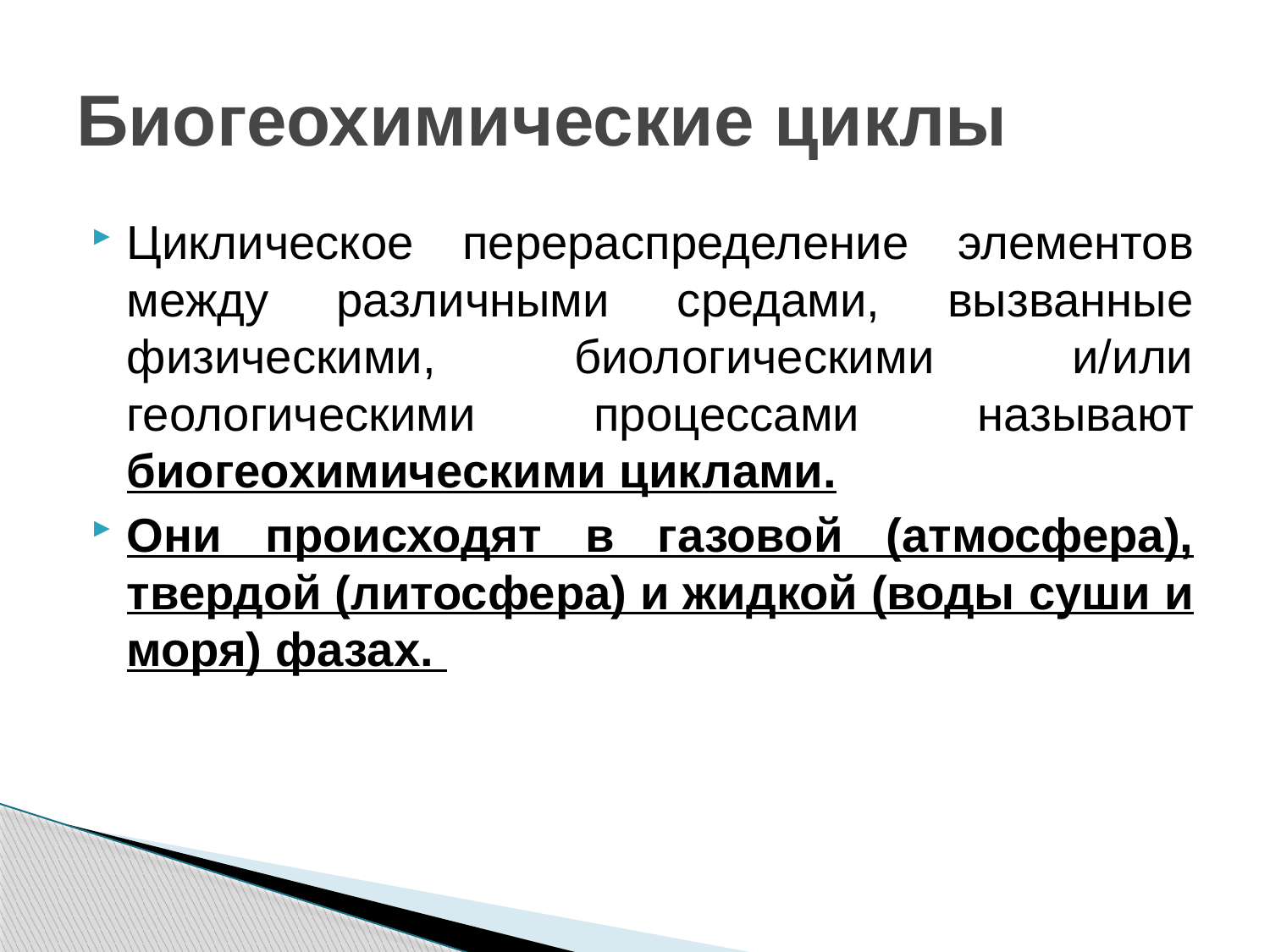

# Биогеохимические циклы
Циклическое перераспределение элементов между различными средами, вызванные физическими, биологическими и/или геологическими процессами называют биогеохимическими циклами.
Они происходят в газовой (атмосфера), твердой (литосфера) и жидкой (воды суши и моря) фазах.